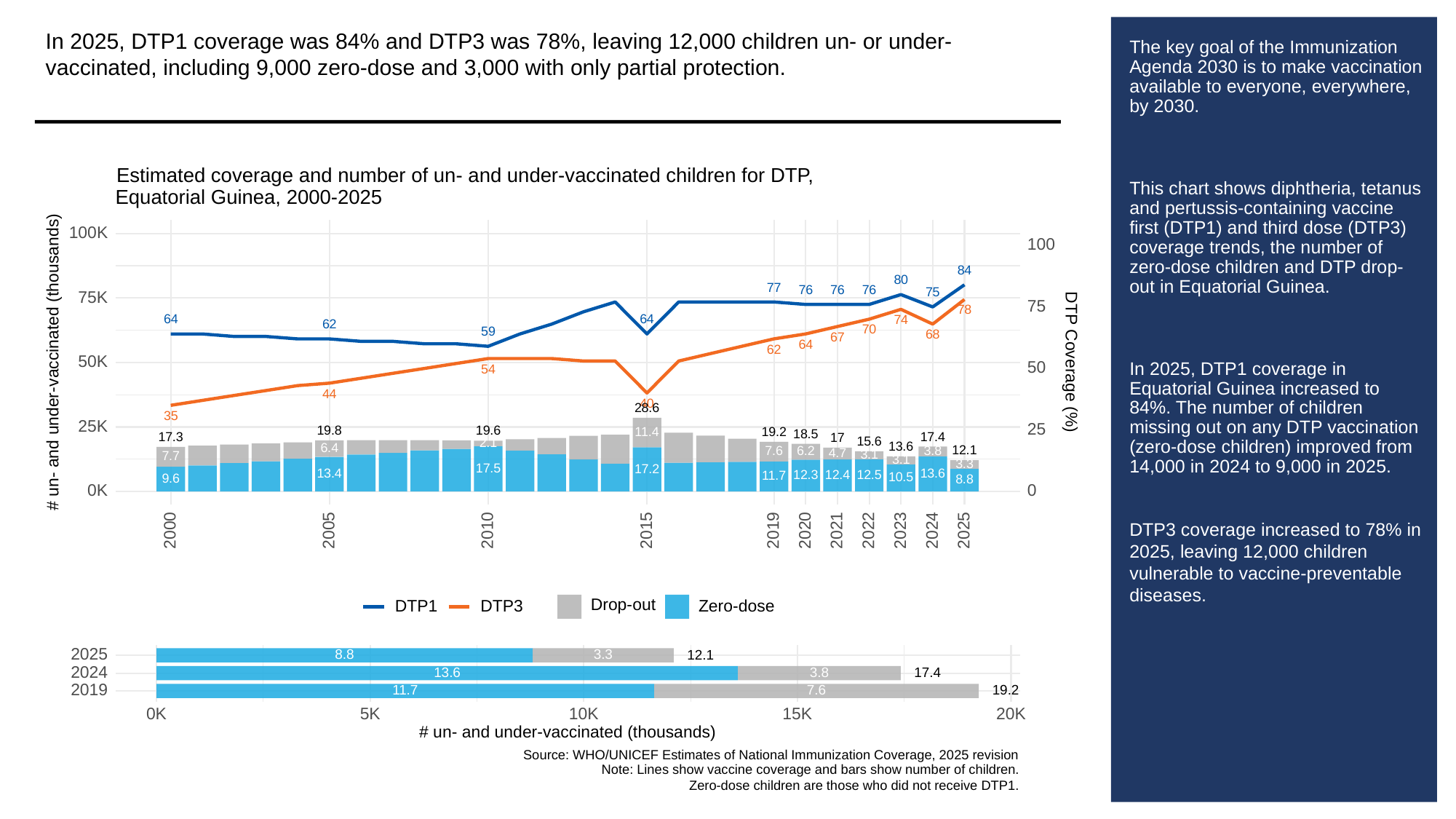

In 2025, DTP1 coverage was 84% and DTP3 was 78%, leaving 12,000 children un- or under-vaccinated, including 9,000 zero-dose and 3,000 with only partial protection.
# The key goal of the Immunization Agenda 2030 is to make vaccination available to everyone, everywhere, by 2030.

This chart shows diphtheria, tetanus and pertussis-containing vaccine first (DTP1) and third dose (DTP3) coverage trends, the number of zero-dose children and DTP drop-out in Equatorial Guinea.

In 2025, DTP1 coverage in Equatorial Guinea increased to 84%. The number of children missing out on any DTP vaccination (zero-dose children) improved from 14,000 in 2024 to 9,000 in 2025.

DTP3 coverage increased to 78% in 2025, leaving 12,000 children vulnerable to vaccine-preventable diseases.

Estimated coverage and number of un- and under-vaccinated children for DTP,
Equatorial Guinea, 2000-2025

100K

100

84
80
77

76
76
76
75
75K

75
78
64
64
74
62
70
59

68
67
64
62
# un- and under-vaccinated (thousands)
DTP Coverage (%)
50K
50

54
44

40
28.6
35

25K
25
19.8
19.6

19.2
11.4
18.5
17.4

17.3
17

15.6

2.1

13.6

6.4

12.1

3.8
7.6

6.2

4.7

3.1

7.7

3.1

3.3

17.5

17.2

13.6
13.4
12.5
12.3
12.4
11.7
10.5
9.6
8.8
0K
0

2023
2000
2005
2010
2015
2019
2020
2021
2022
2024
2025

Drop-out
DTP3
Zero-dose
DTP1

2025
3.3
8.8
12.1

2024
13.6
3.8
17.4

2019
7.6
19.2
11.7

0K
10K
15K
20K
5K
# un- and under-vaccinated (thousands)
Source: WHO/UNICEF Estimates of National Immunization Coverage, 2025 revision
Note: Lines show vaccine coverage and bars show number of children.
Zero-dose children are those who did not receive DTP1.